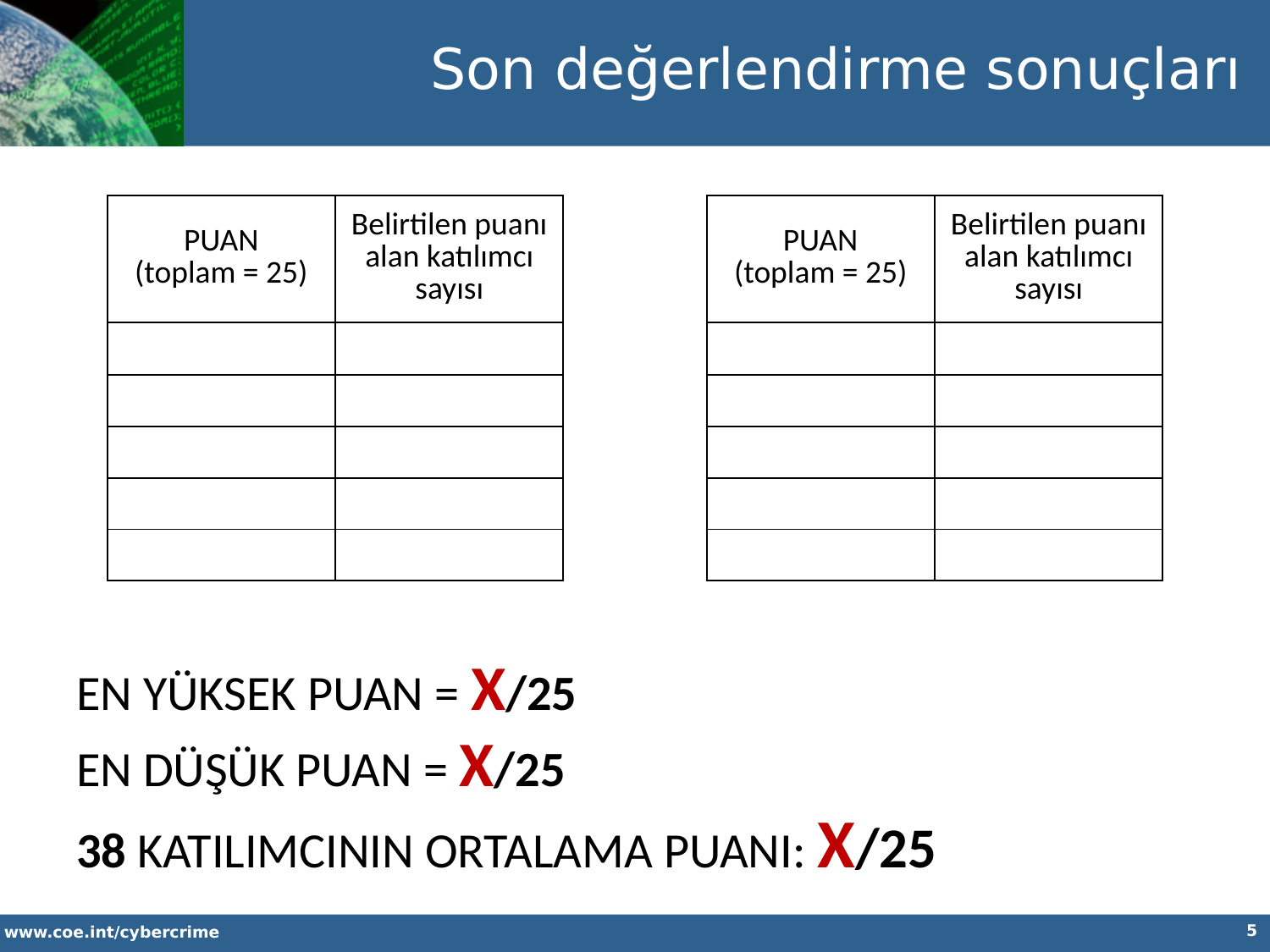

Son değerlendirme sonuçları
| PUAN (toplam = 25) | Belirtilen puanı alan katılımcı sayısı |
| --- | --- |
|  |  |
|  |  |
|  |  |
|  |  |
|  |  |
| PUAN (toplam = 25) | Belirtilen puanı alan katılımcı sayısı |
| --- | --- |
|  |  |
|  |  |
|  |  |
|  |  |
|  |  |
EN YÜKSEK PUAN = X/25
EN DÜŞÜK PUAN = X/25
38 KATILIMCININ ORTALAMA PUANI: X/25